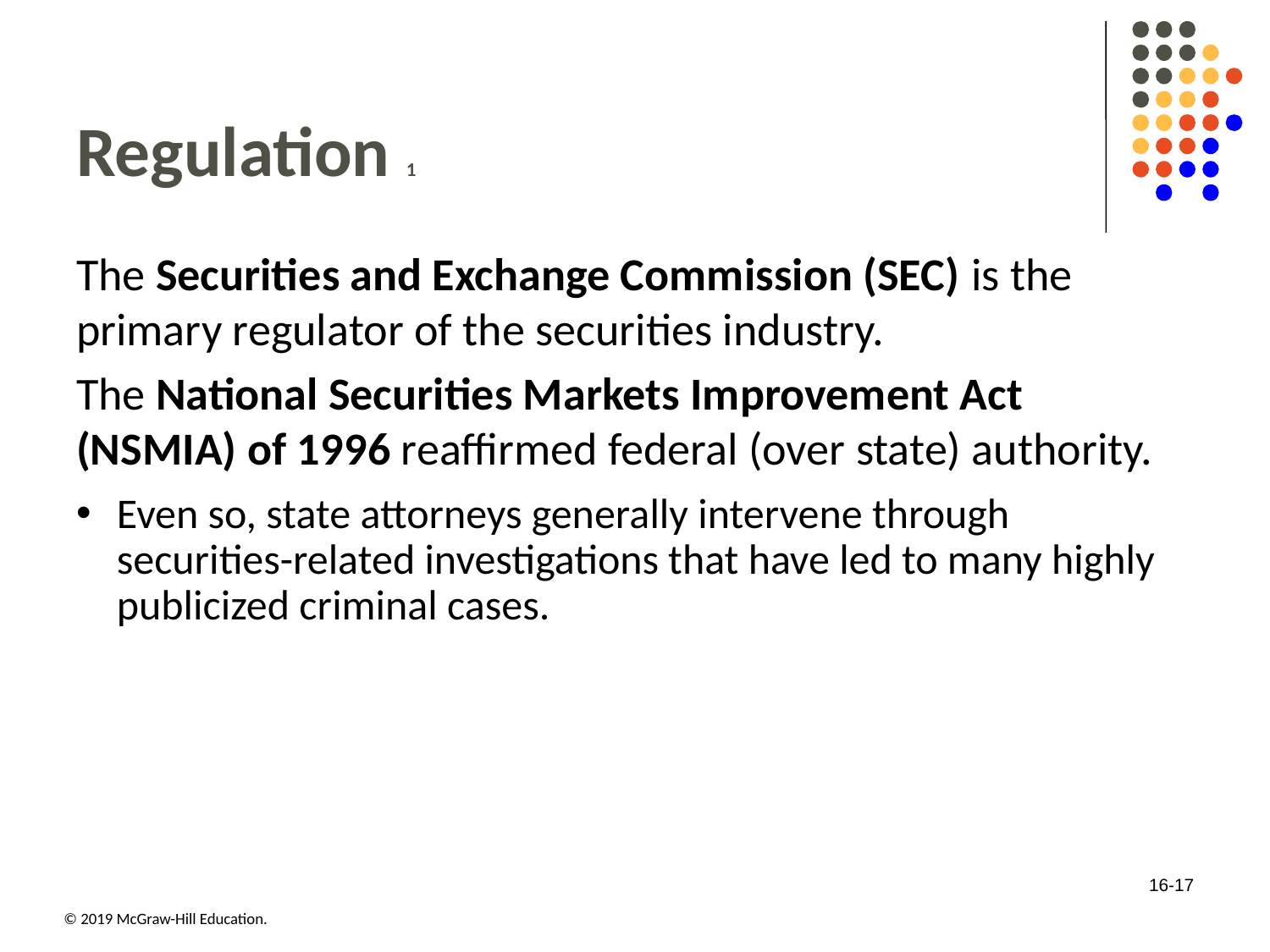

# Regulation 1
The Securities and Exchange Commission (SEC) is the primary regulator of the securities industry.
The National Securities Markets Improvement Act (NSMIA) of 19 96 reaffirmed federal (over state) authority.
Even so, state attorneys generally intervene through securities-related investigations that have led to many highly publicized criminal cases.
16-17